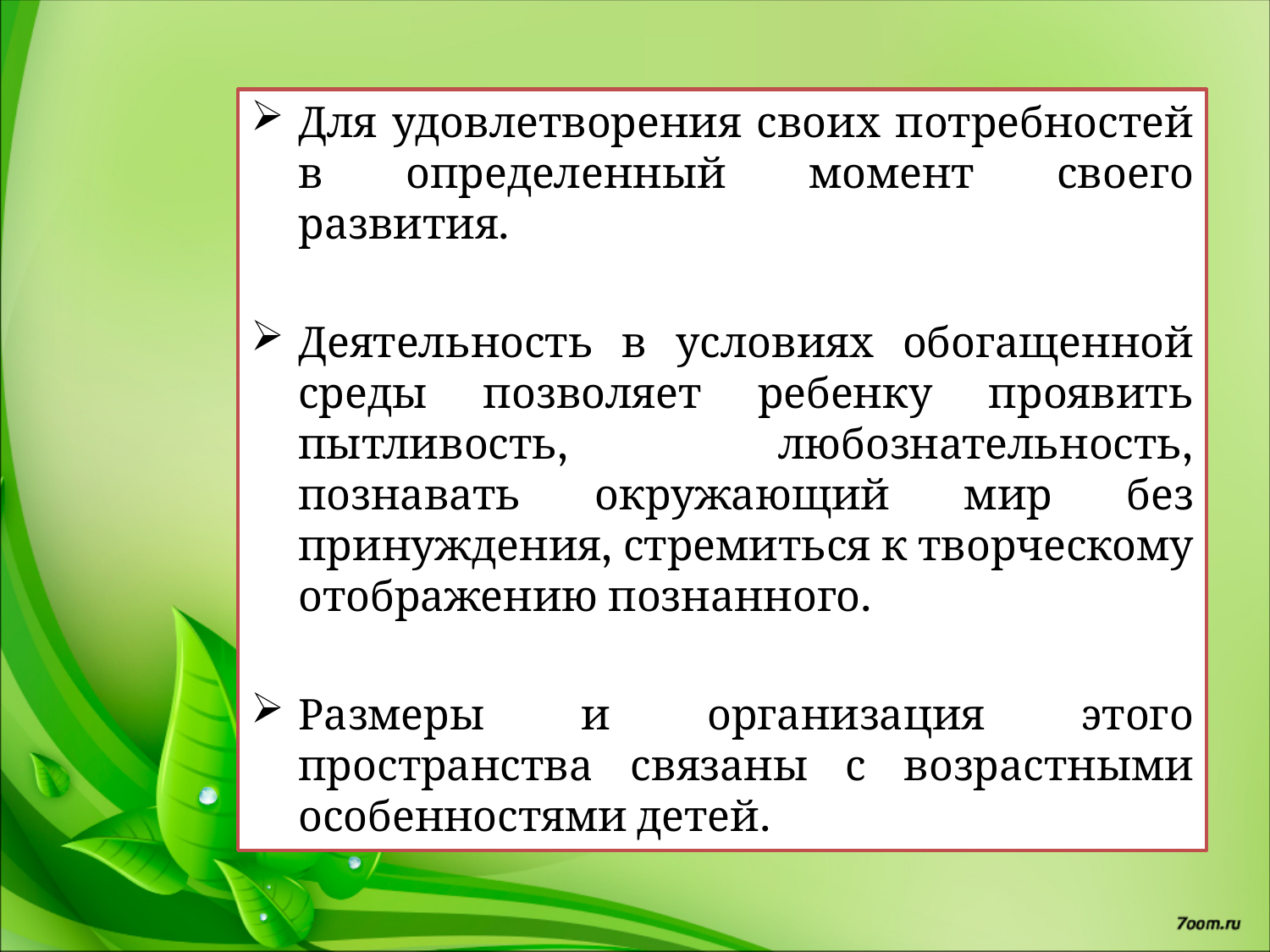

Для удовлетворения своих потребностей в определенный момент своего развития.

Деятельность в условиях обогащенной среды позволяет ребенку проявить пытливость, любознательность, познавать окружающий мир без принуждения, стремиться к творческому отображению познанного.

Размеры и организация этого пространства связаны с возрастными особенностями детей.